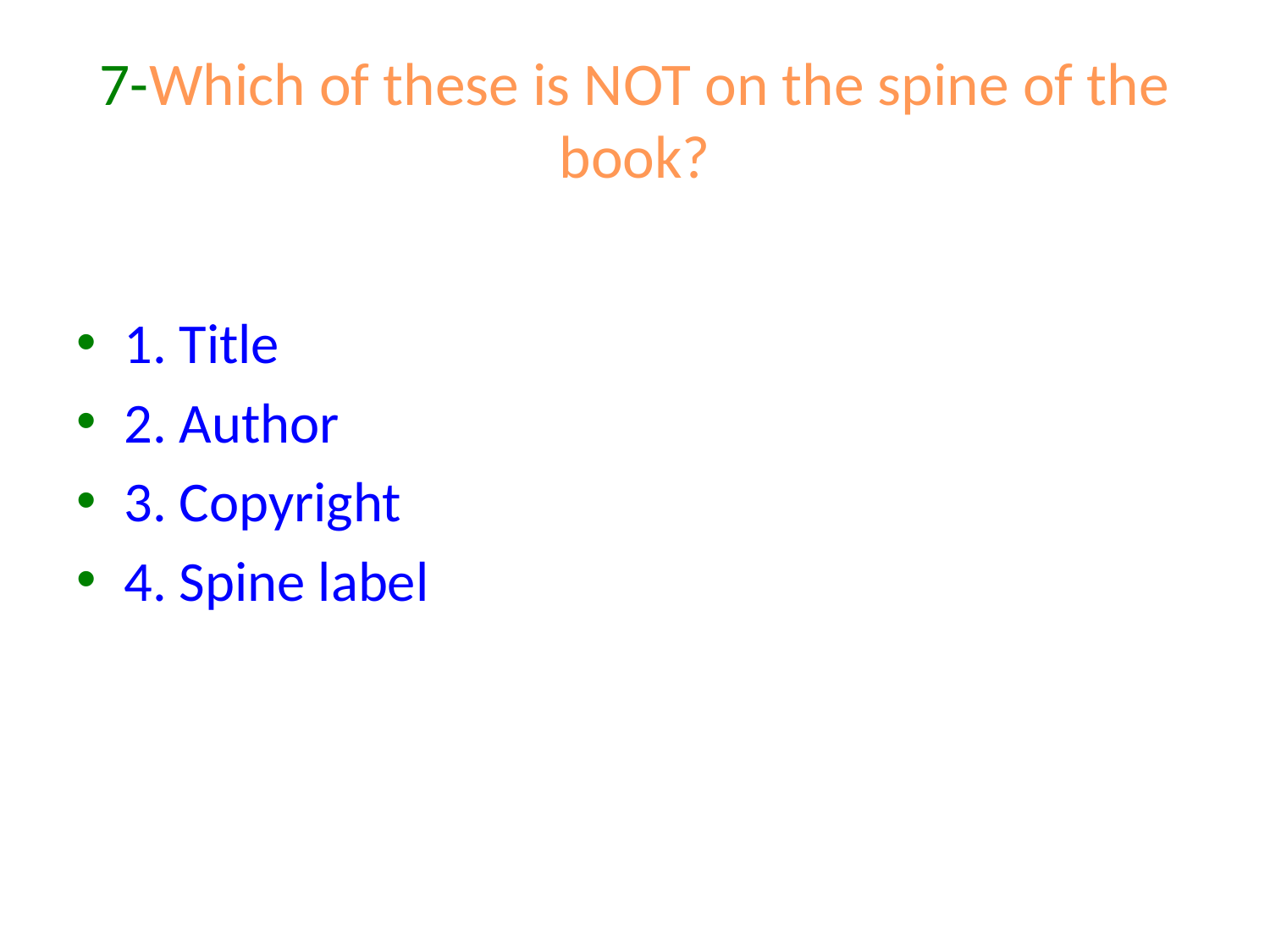

# 7-Which of these is NOT on the spine of the book?

1. Title
2. Author
3. Copyright
4. Spine label